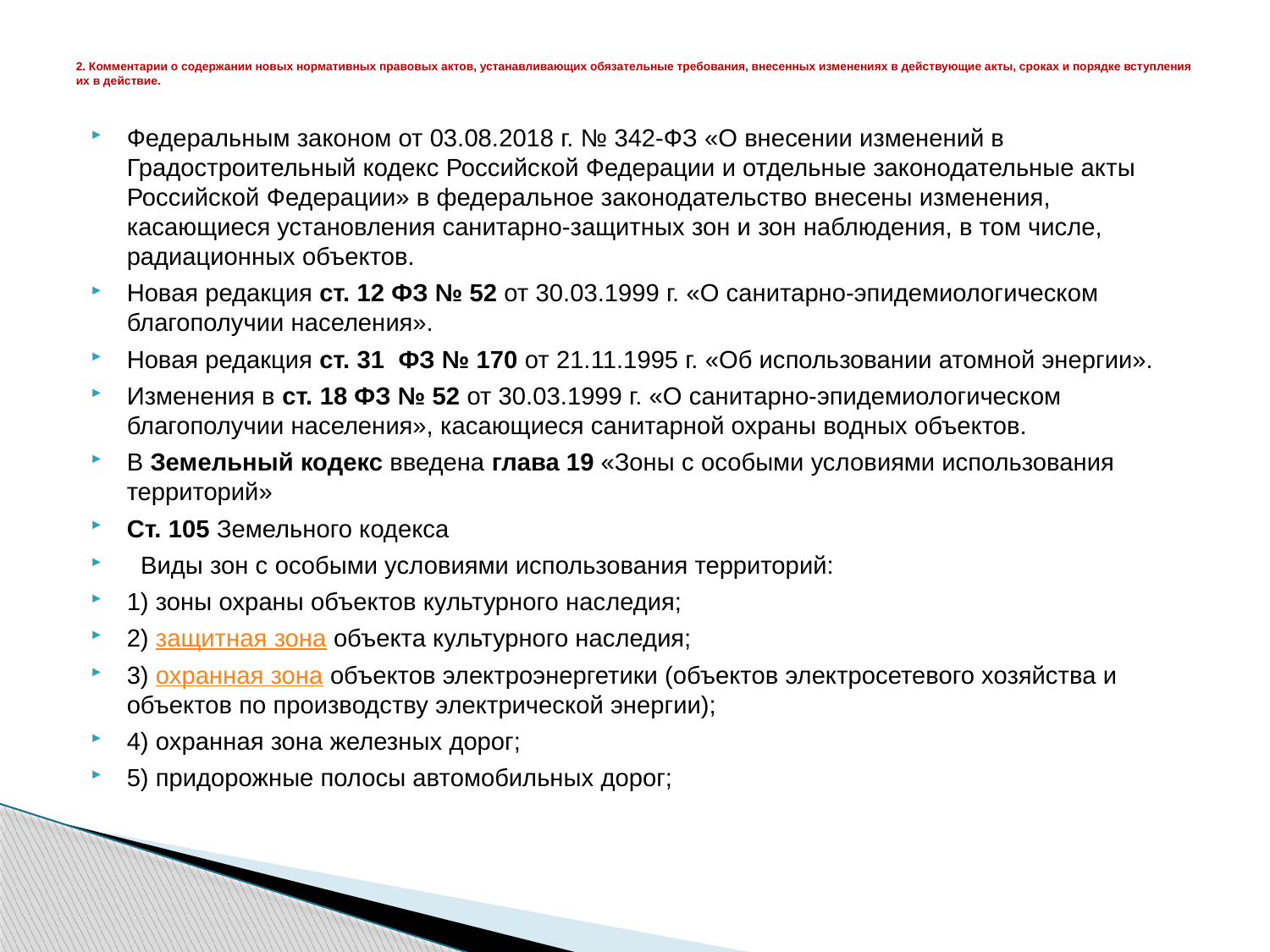

# 2. Комментарии о содержании новых нормативных правовых актов, устанавливающих обязательные требования, внесенных изменениях в действующие акты, сроках и порядке вступления их в действие.
Федеральным законом от 03.08.2018 г. № 342-ФЗ «О внесении изменений в Градостроительный кодекс Российской Федерации и отдельные законодательные акты Российской Федерации» в федеральное законодательство внесены изменения, касающиеся установления санитарно-защитных зон и зон наблюдения, в том числе, радиационных объектов.
Новая редакция ст. 12 ФЗ № 52 от 30.03.1999 г. «О санитарно-эпидемиологическом благополучии населения».
Новая редакция ст. 31  ФЗ № 170 от 21.11.1995 г. «Об использовании атомной энергии».
Изменения в ст. 18 ФЗ № 52 от 30.03.1999 г. «О санитарно-эпидемиологическом благополучии населения», касающиеся санитарной охраны водных объектов.
В Земельный кодекс введена глава 19 «Зоны с особыми условиями использования территорий»
Ст. 105 Земельного кодекса
  Виды зон с особыми условиями использования территорий:
1) зоны охраны объектов культурного наследия;
2) защитная зона объекта культурного наследия;
3) охранная зона объектов электроэнергетики (объектов электросетевого хозяйства и объектов по производству электрической энергии);
4) охранная зона железных дорог;
5) придорожные полосы автомобильных дорог;